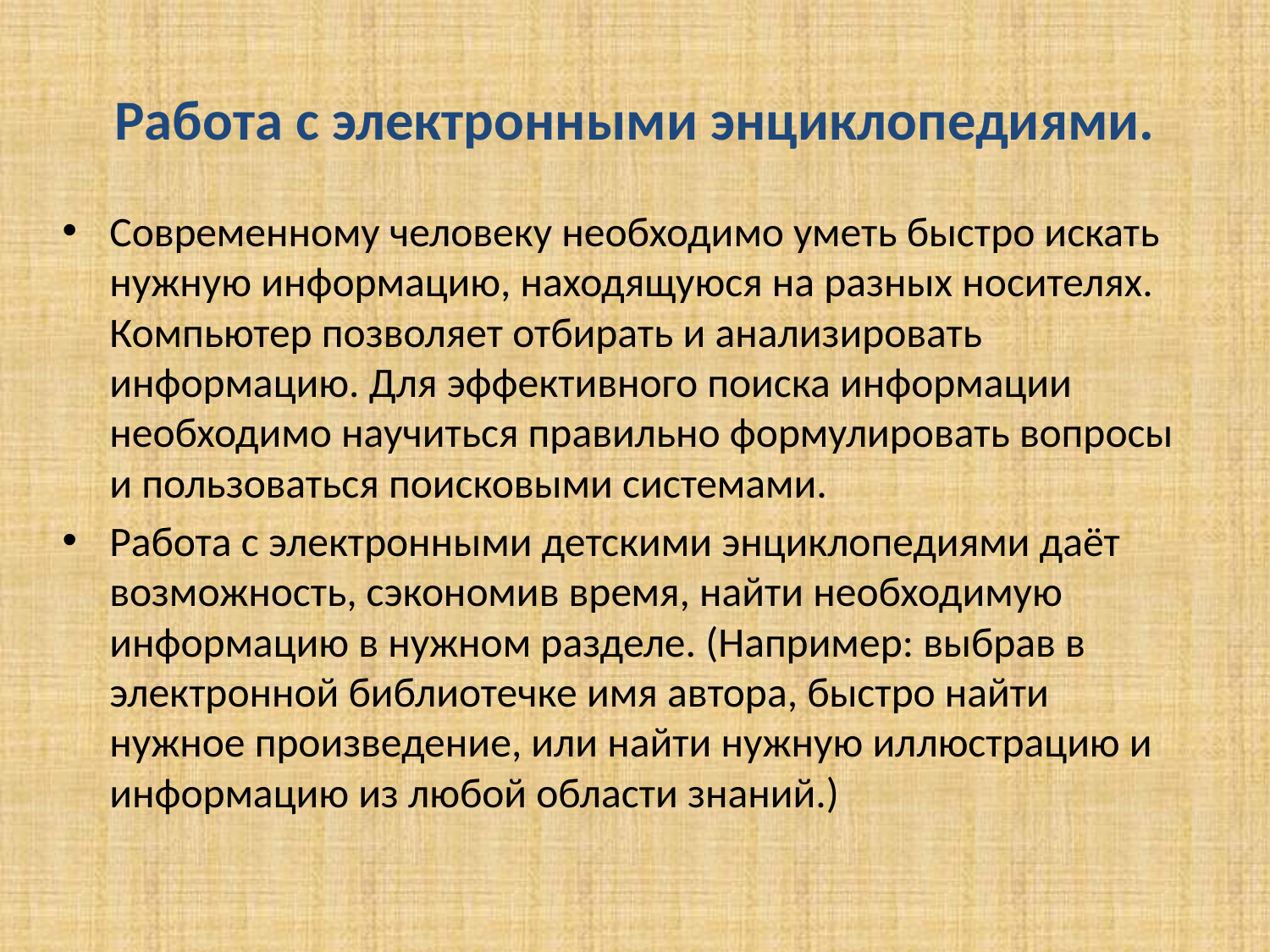

# Работа с электронными энциклопедиями.
Современному человеку необходимо уметь быстро искать нужную информацию, находящуюся на разных носителях. Компьютер позволяет отбирать и анализировать информацию. Для эффективного поиска информации необходимо научиться правильно формулировать вопросы и пользоваться поисковыми системами.
Работа с электронными детскими энциклопедиями даёт возможность, сэкономив время, найти необходимую информацию в нужном разделе. (Например: выбрав в электронной библиотечке имя автора, быстро найти нужное произведение, или найти нужную иллюстрацию и информацию из любой области знаний.)